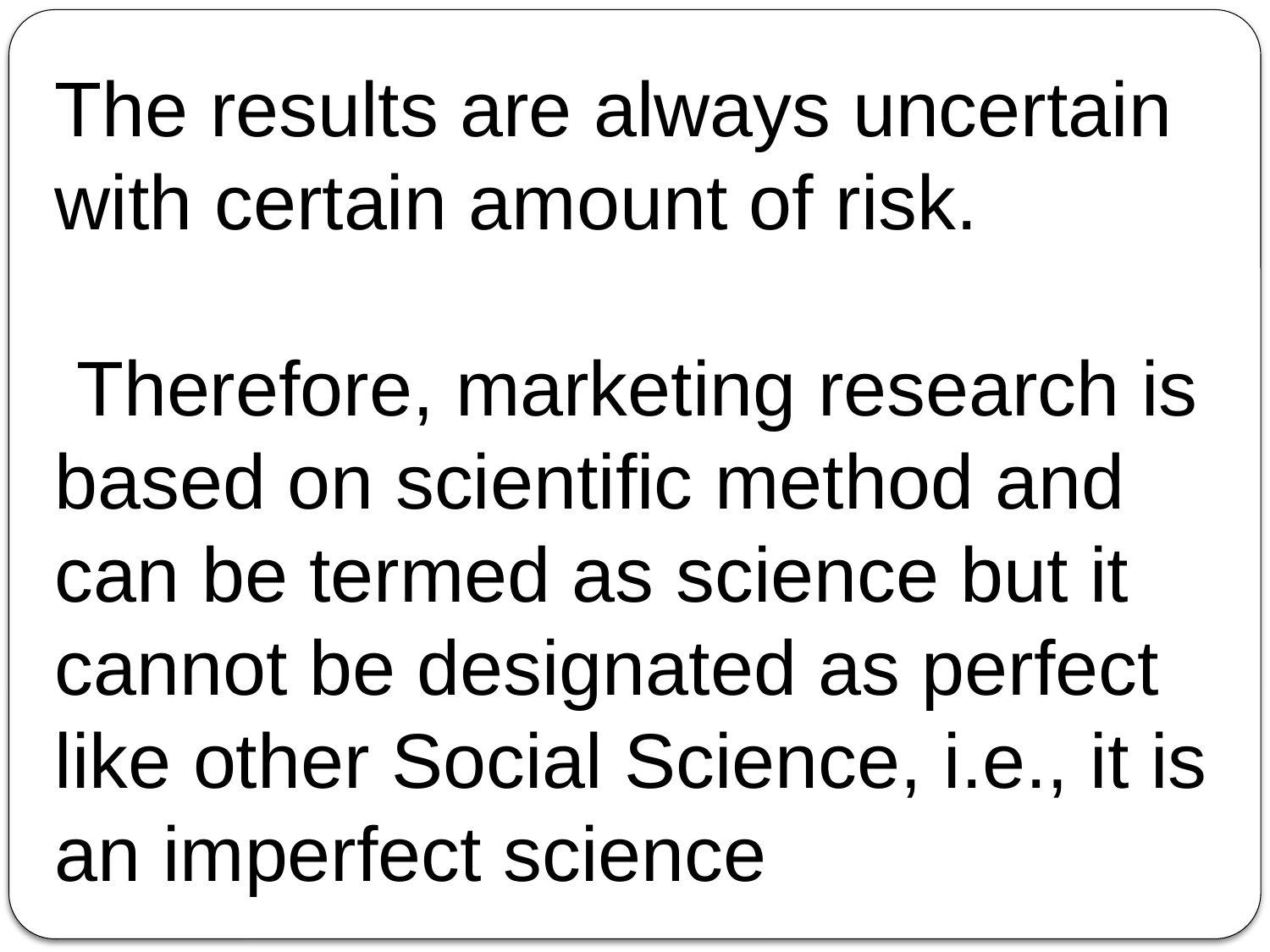

The results are always uncertain with certain amount of risk.

 Therefore, marketing research is based on scientific method and can be termed as science but it cannot be designated as perfect like other Social Science, i.e., it is an imperfect science